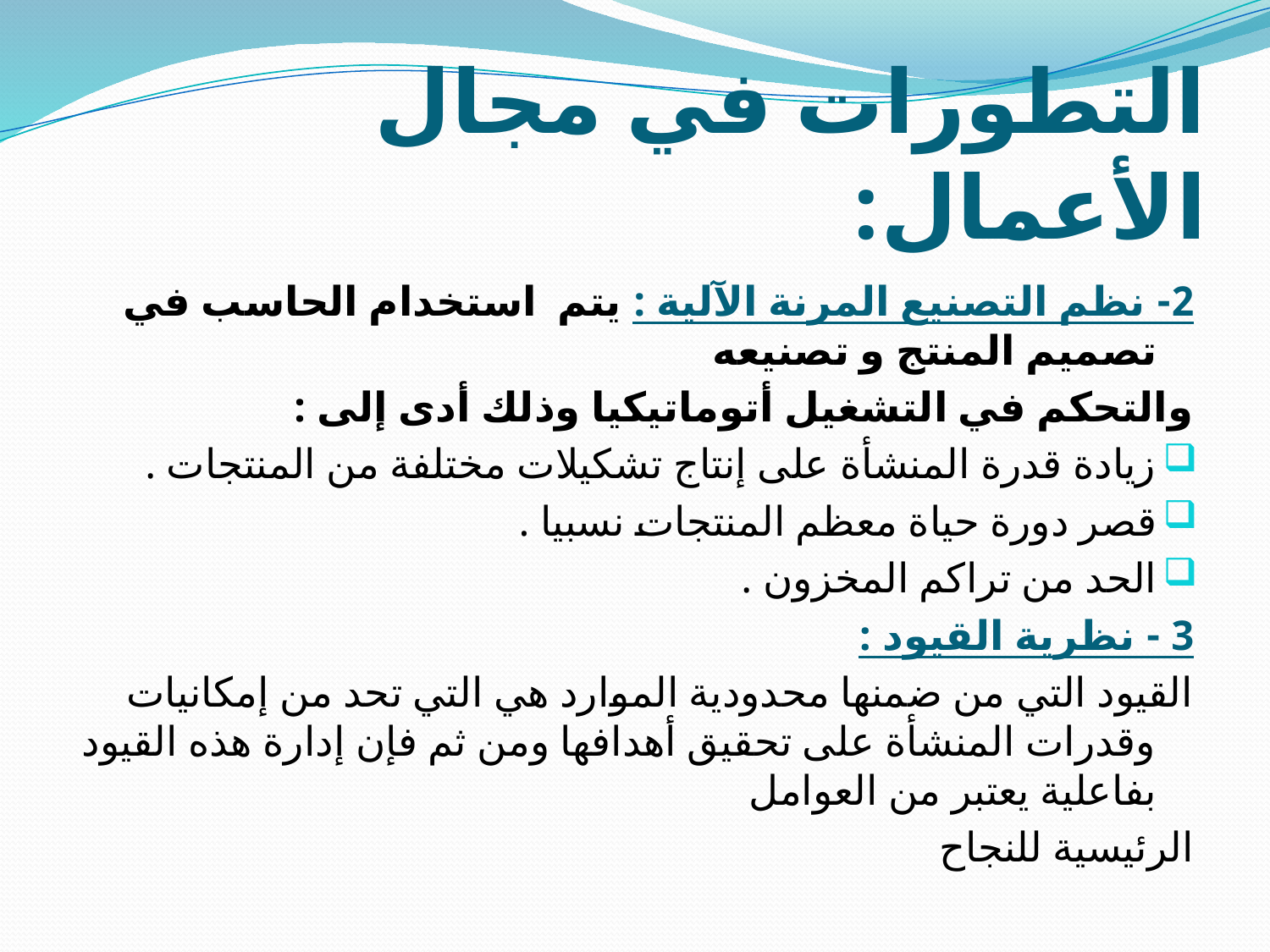

# التطورات في مجال الأعمال:
2- نظم التصنيع المرنة الآلية : يتم  استخدام الحاسب في تصميم المنتج و تصنيعه
والتحكم في التشغيل أتوماتيكيا وذلك أدى إلى :
زيادة قدرة المنشأة على إنتاج تشكيلات مختلفة من المنتجات .
قصر دورة حياة معظم المنتجات نسبيا .
الحد من تراكم المخزون .
3 - نظرية القيود :
القيود التي من ضمنها محدودية الموارد هي التي تحد من إمكانيات وقدرات المنشأة على تحقيق أهدافها ومن ثم فإن إدارة هذه القيود بفاعلية يعتبر من العوامل
الرئيسية للنجاح